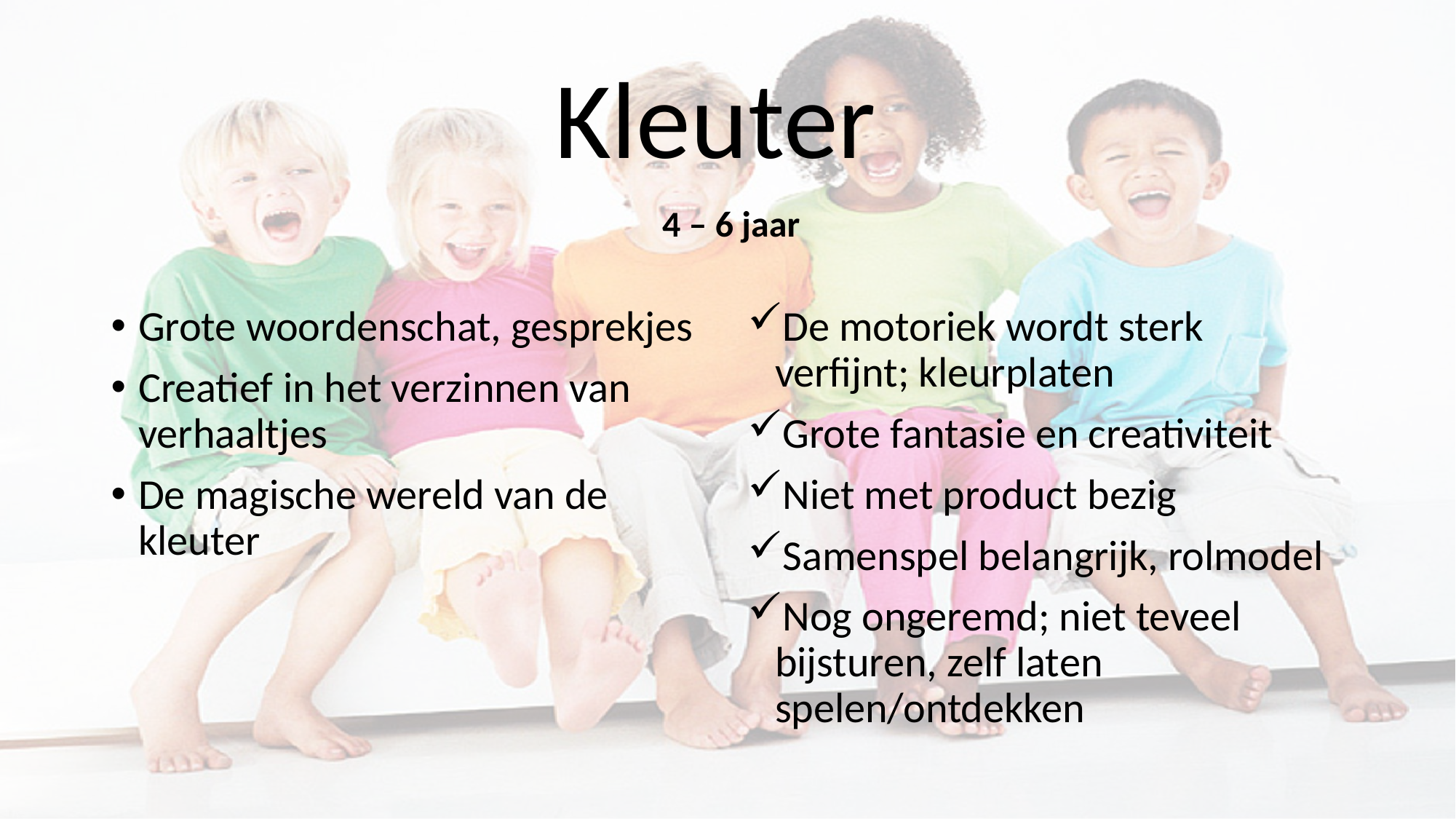

# Kleuter
4 – 6 jaar
Grote woordenschat, gesprekjes
Creatief in het verzinnen van verhaaltjes
De magische wereld van de kleuter

De motoriek wordt sterk verfijnt; kleurplaten
Grote fantasie en creativiteit
Niet met product bezig
Samenspel belangrijk, rolmodel
Nog ongeremd; niet teveel bijsturen, zelf laten spelen/ontdekken